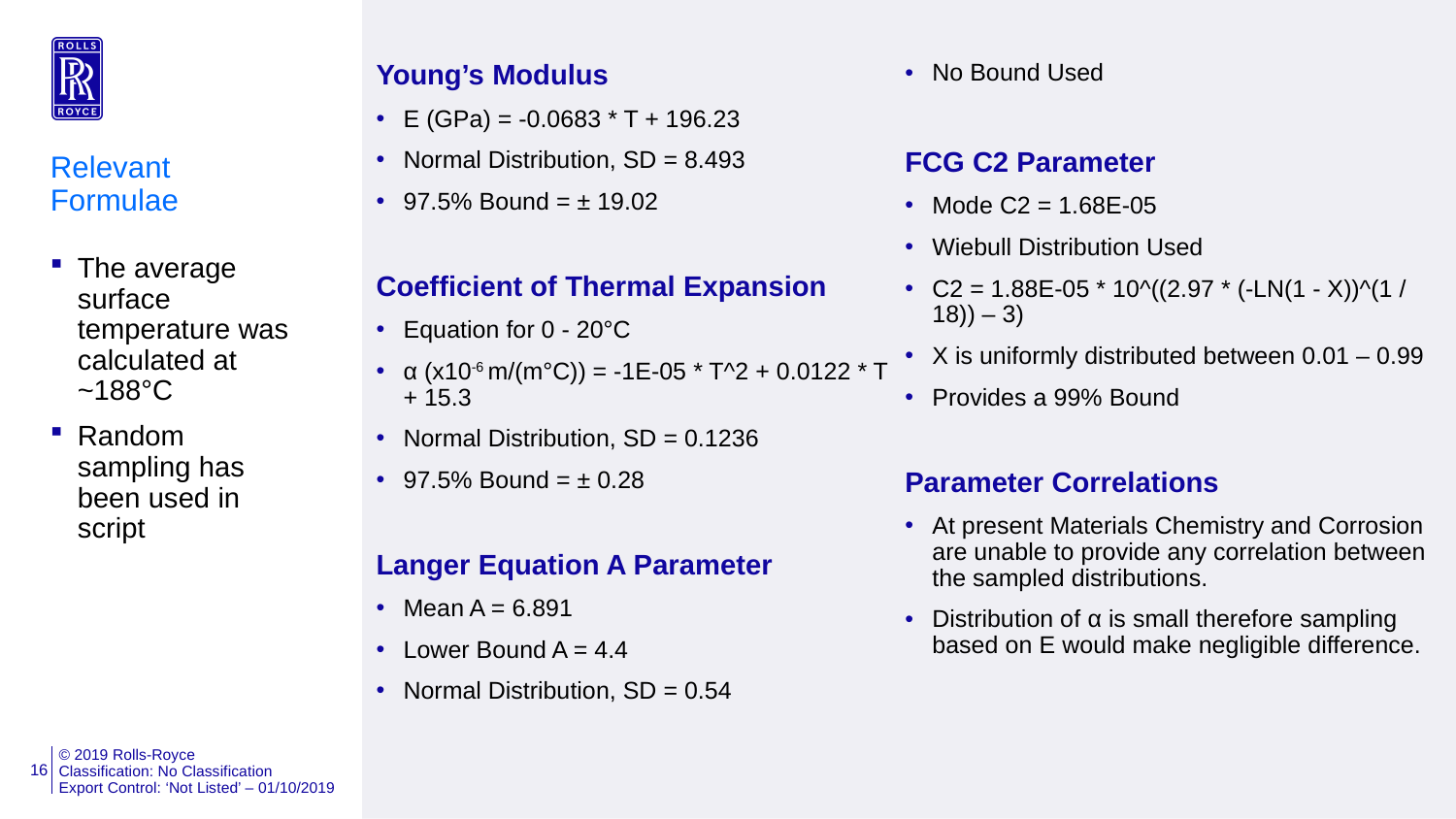

Young’s Modulus
E (GPa) = -0.0683 * T + 196.23
Normal Distribution, SD = 8.493
97.5% Bound = ± 19.02

Coefficient of Thermal Expansion
Equation for 0 - 20°C
α (x10-6 m/(m°C)) = -1E-05 * T^2 + 0.0122 * T + 15.3
Normal Distribution, SD = 0.1236
97.5% Bound = ± 0.28

Langer Equation A Parameter
Mean A = 6.891
Lower Bound A = 4.4
Normal Distribution, SD = 0.54
No Bound Used

FCG C2 Parameter
Mode C2 = 1.68E-05
Wiebull Distribution Used
C2 = 1.88E-05 * 10^((2.97 * (-LN(1 - X))^(1 / 18)) – 3)
X is uniformly distributed between 0.01 – 0.99
Provides a 99% Bound

Parameter Correlations
At present Materials Chemistry and Corrosion are unable to provide any correlation between the sampled distributions.
Distribution of α is small therefore sampling based on E would make negligible difference.

Relevant Formulae
The average surface temperature was calculated at ~188°C
Random sampling has been used in script